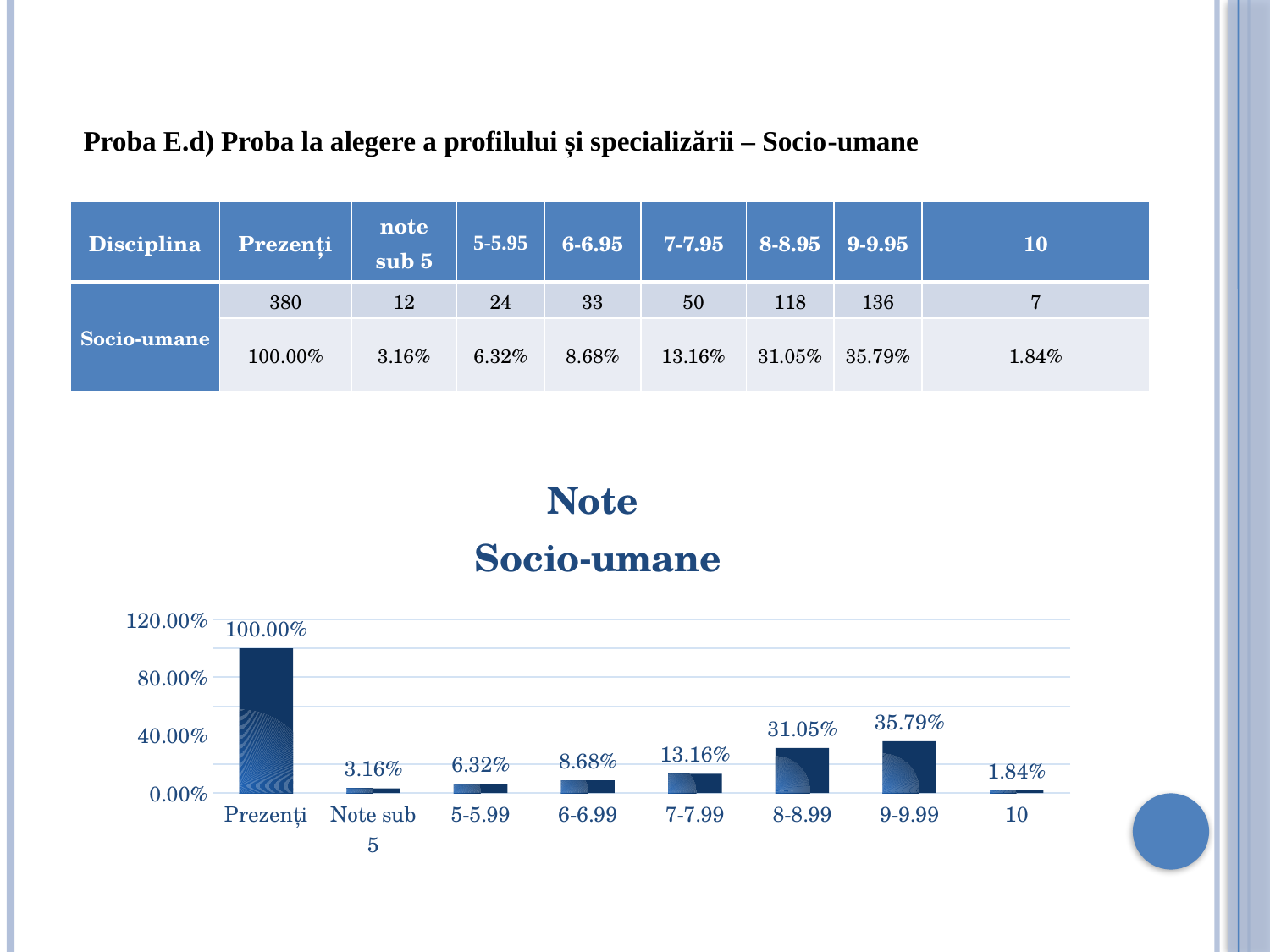

Proba E.d) Proba la alegere a profilului și specializării – Socio-umane

| Disciplina | Prezenți | note sub 5 | 5-5.95 | 6-6.95 | 7-7.95 | 8-8.95 | 9-9.95 | 10 |
| --- | --- | --- | --- | --- | --- | --- | --- | --- |
| Socio-umane | 380 | 12 | 24 | 33 | 50 | 118 | 136 | 7 |
|  | 100.00% | 3.16% | 6.32% | 8.68% | 13.16% | 31.05% | 35.79% | 1.84% |

### Chart: Note
Socio-umane

| Category |  |
|---|---|
| Prezenți | 1.0 |
| Note sub 5 | 0.0316 |
| 5-5.99 | 0.0632 |
| 6-6.99 | 0.0868 |
| 7-7.99 | 0.1316 |
| 8-8.99 | 0.3105 |
| 9-9.99 | 0.3579 |
| 10 | 0.0184 |